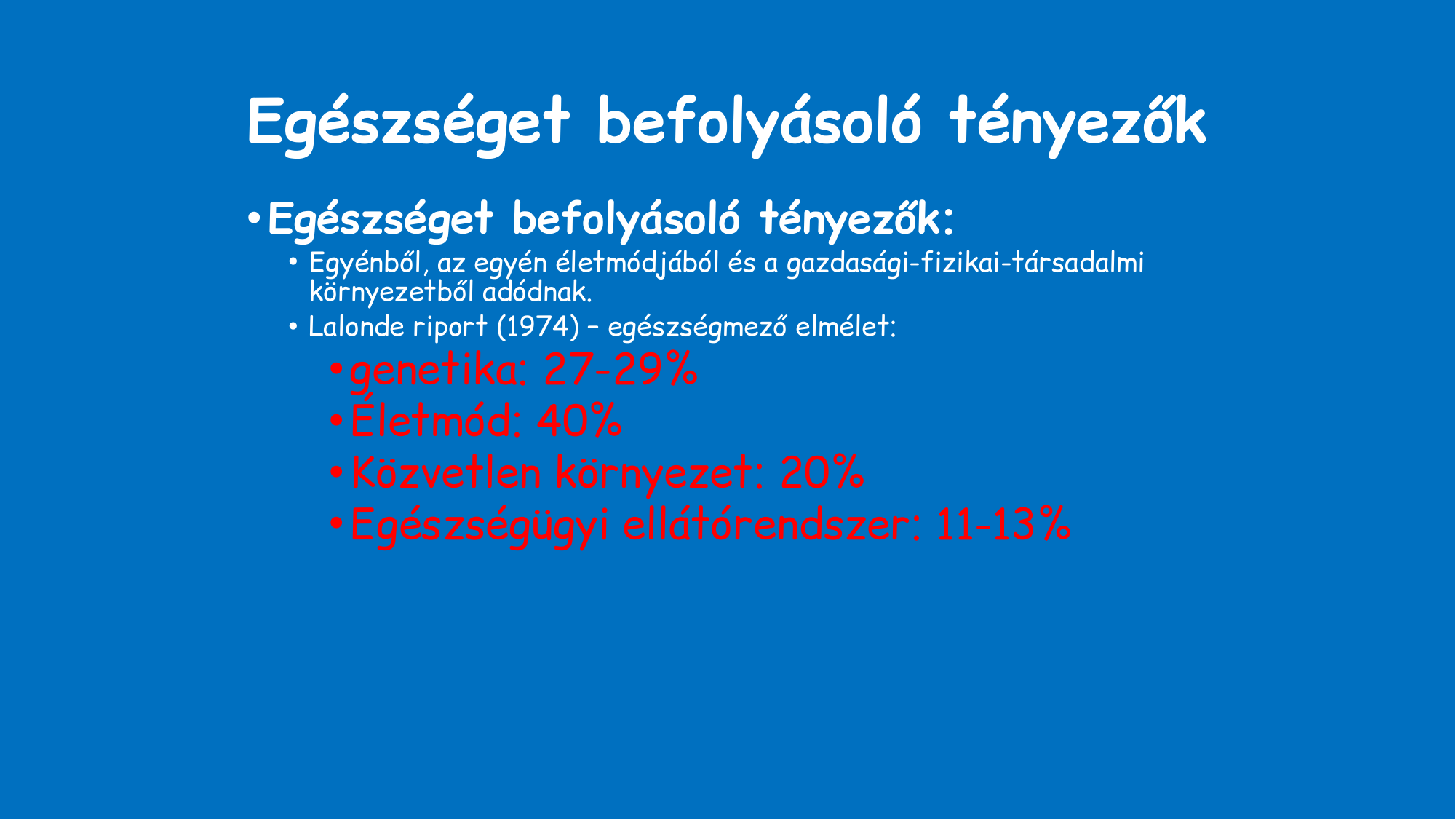

# Egészséget befolyásoló tényezők
Egészséget befolyásoló tényezők:
Egyénből, az egyén életmódjából és a gazdasági-fizikai-társadalmi környezetből adódnak.
Lalonde riport (1974) – egészségmező elmélet:
genetika: 27-29%
Életmód: 40%
Közvetlen környezet: 20%
Egészségügyi ellátórendszer: 11-13%